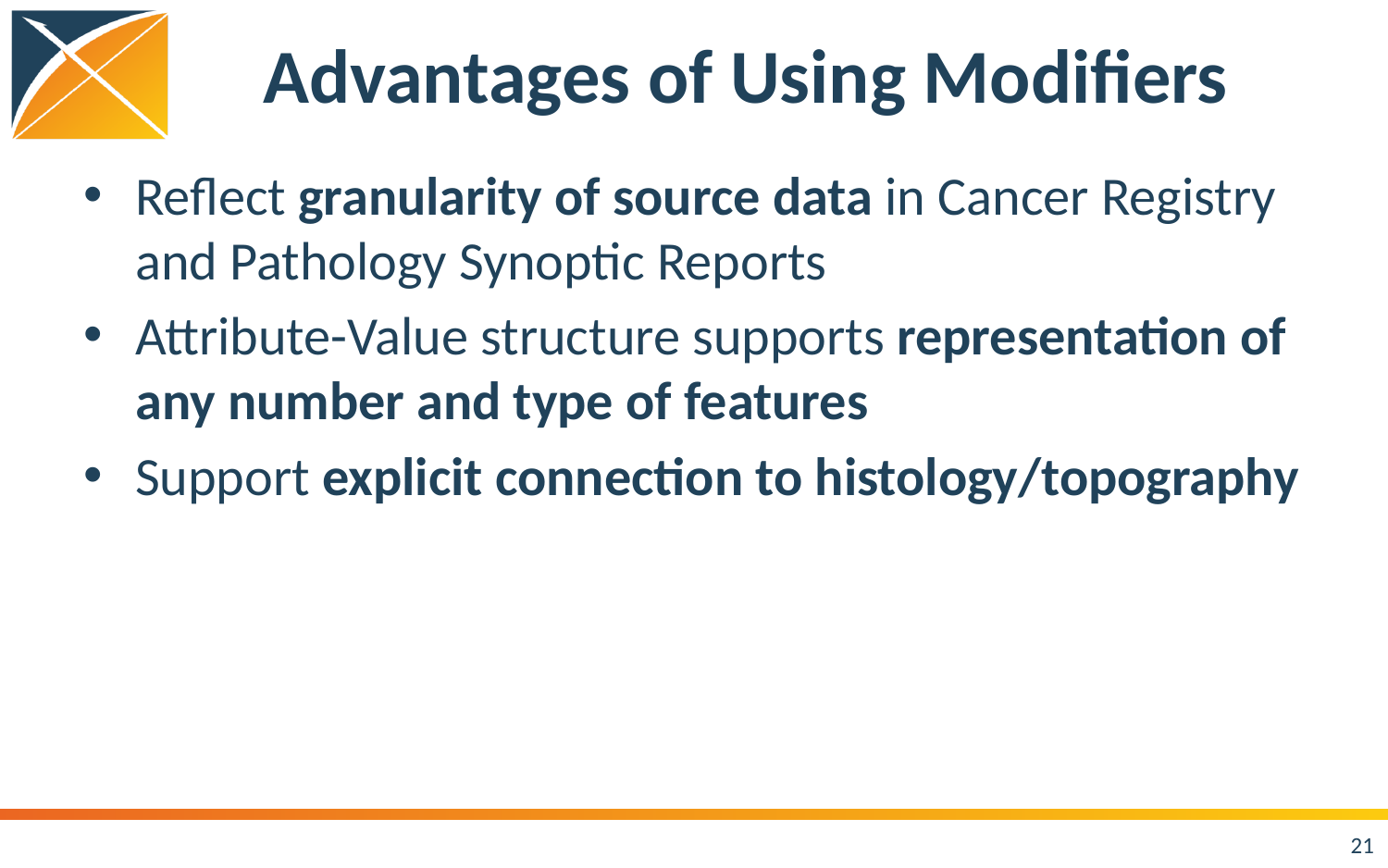

# Advantages of Using Modifiers
Reflect granularity of source data in Cancer Registry and Pathology Synoptic Reports
Attribute-Value structure supports representation of any number and type of features
Support explicit connection to histology/topography
21